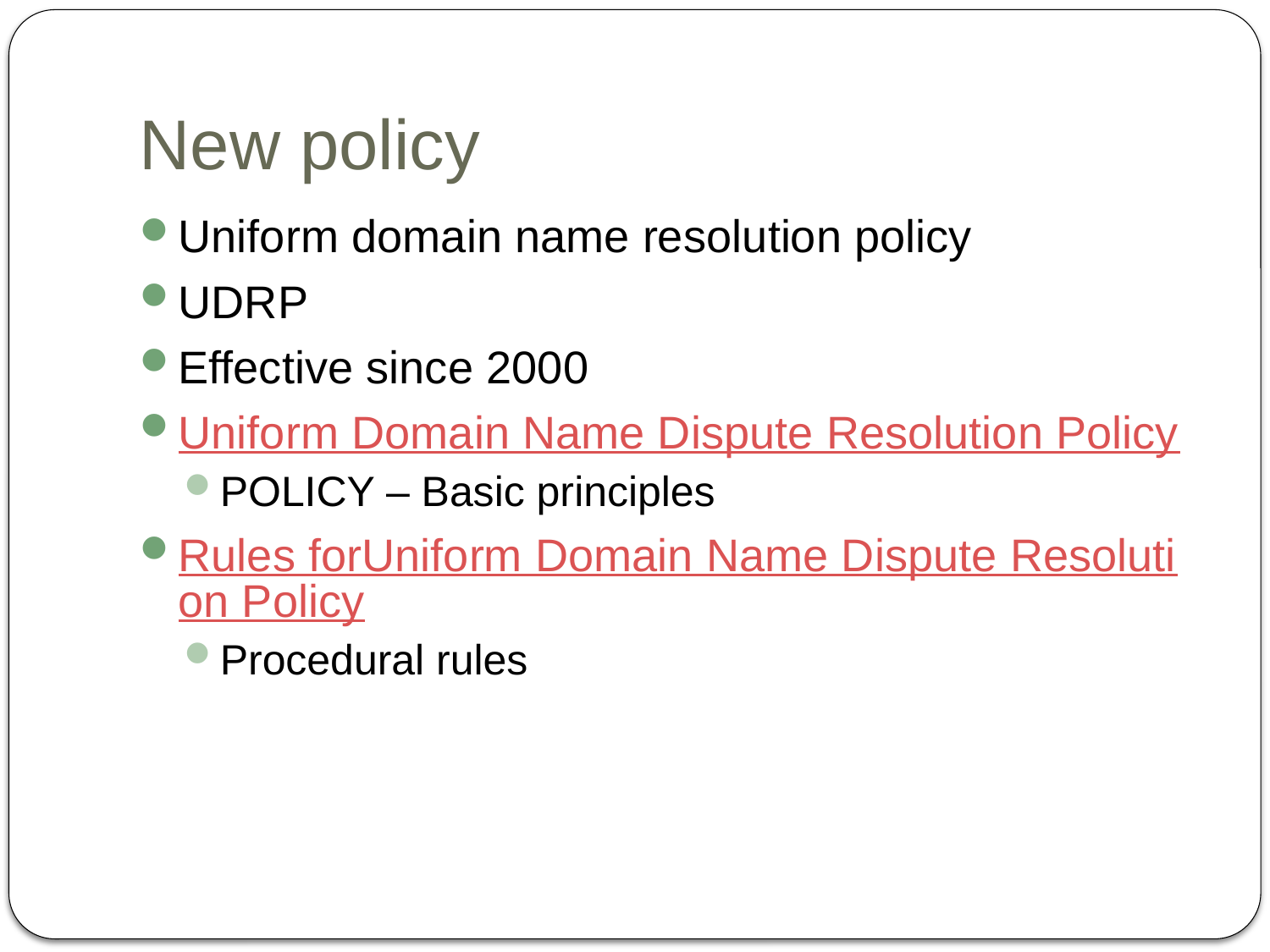

# New policy
Uniform domain name resolution policy
UDRP
Effective since 2000
Uniform Domain Name Dispute Resolution Policy
POLICY – Basic principles
Rules forUniform Domain Name Dispute Resolution Policy
Procedural rules